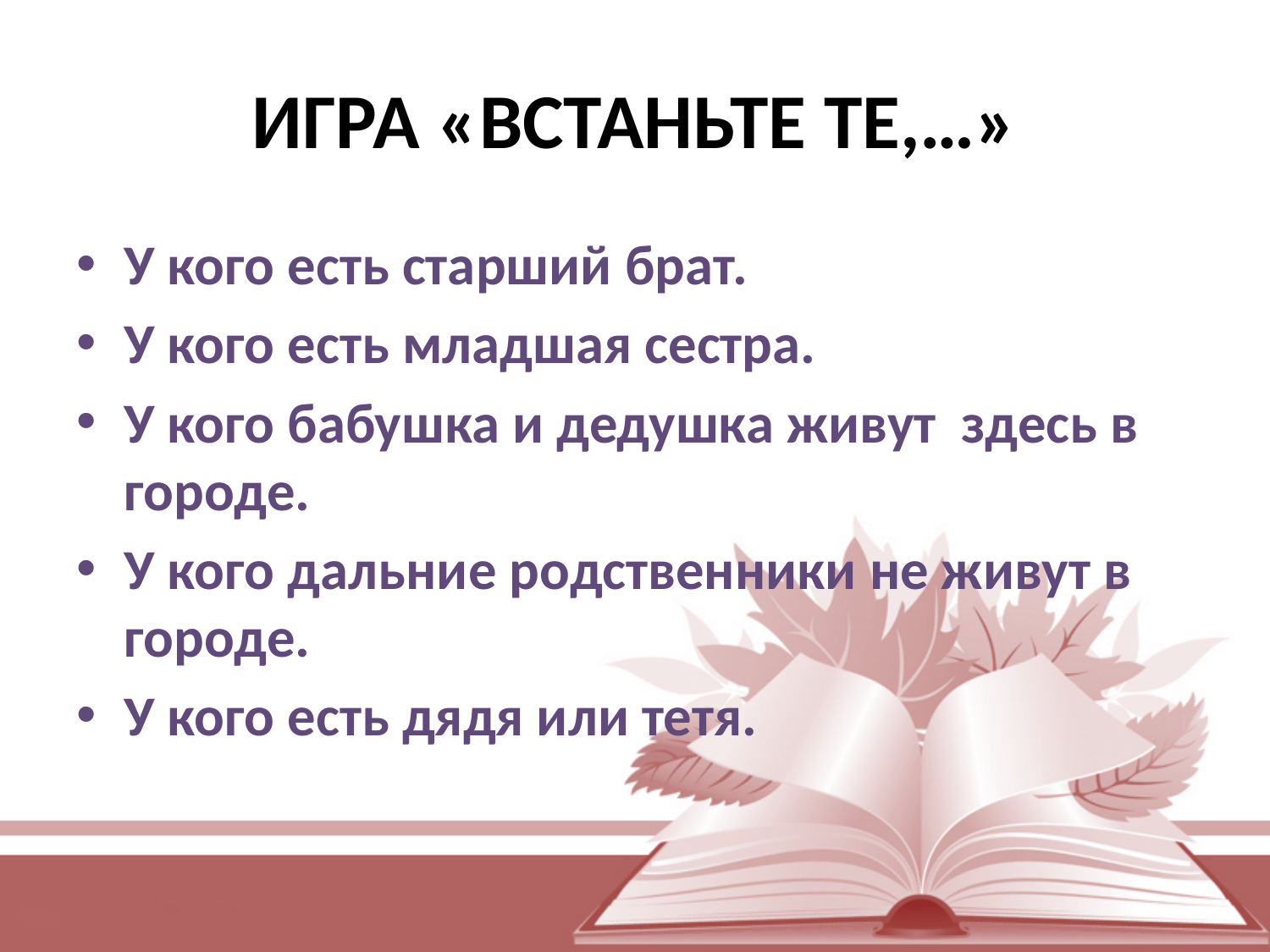

# ИГРА «ВСТАНЬТЕ ТЕ,…»
У кого есть старший брат.
У кого есть младшая сестра.
У кого бабушка и дедушка живут  здесь в городе.
У кого дальние родственники не живут в городе.
У кого есть дядя или тетя.